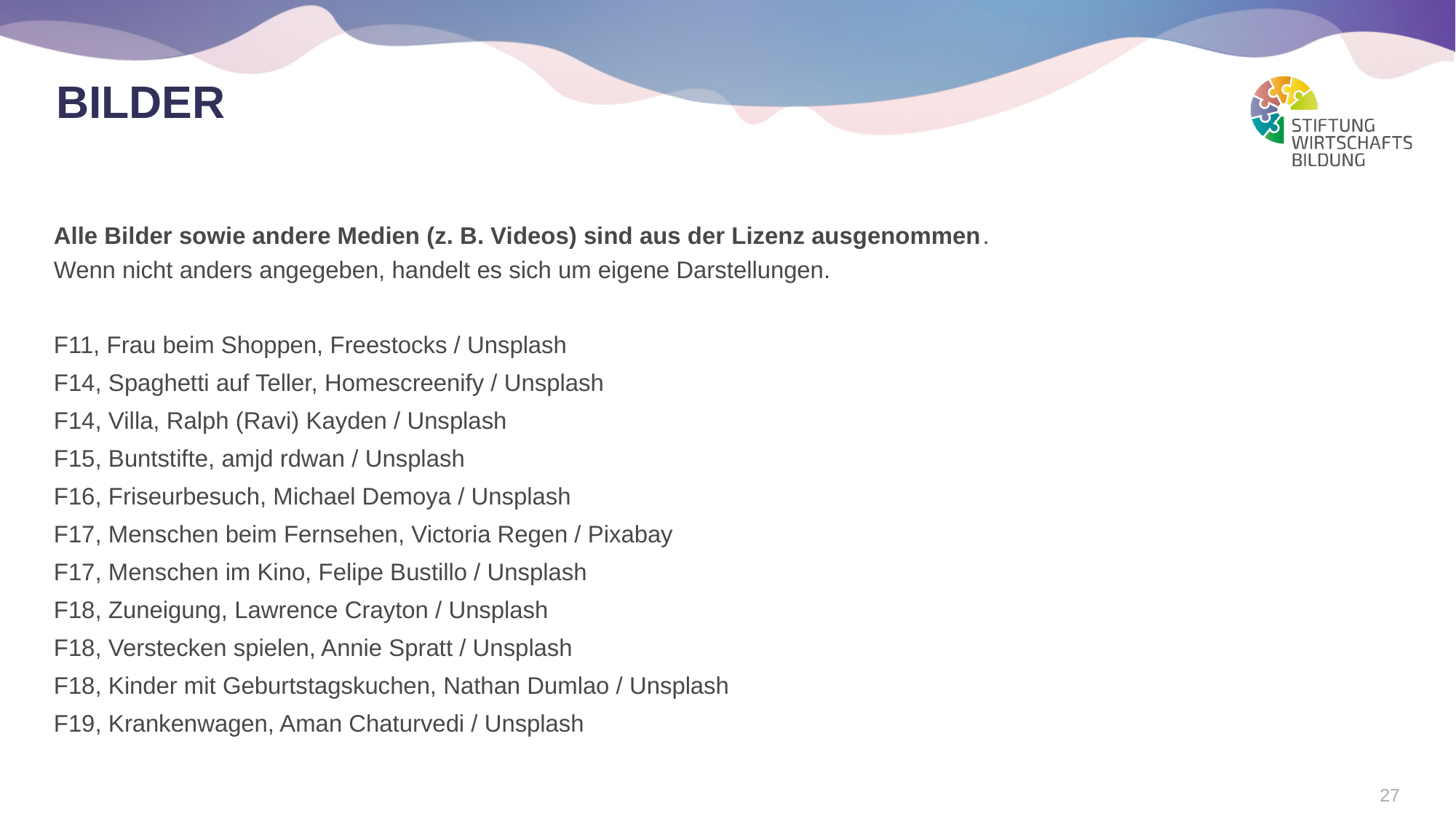

# Bilder
Alle Bilder sowie andere Medien (z. B. Videos) sind aus der Lizenz ausgenommen.
Wenn nicht anders angegeben, handelt es sich um eigene Darstellungen.

F11, Frau beim Shoppen, Freestocks / Unsplash
F14, Spaghetti auf Teller, Homescreenify / Unsplash
F14, Villa, Ralph (Ravi) Kayden / Unsplash
F15, Buntstifte, amjd rdwan / Unsplash
F16, Friseurbesuch, Michael Demoya / Unsplash
F17, Menschen beim Fernsehen, Victoria Regen / Pixabay
F17, Menschen im Kino, Felipe Bustillo / Unsplash
F18, Zuneigung, Lawrence Crayton / Unsplash
F18, Verstecken spielen, Annie Spratt / Unsplash
F18, Kinder mit Geburtstagskuchen, Nathan Dumlao / Unsplash
F19, Krankenwagen, Aman Chaturvedi / Unsplash

27